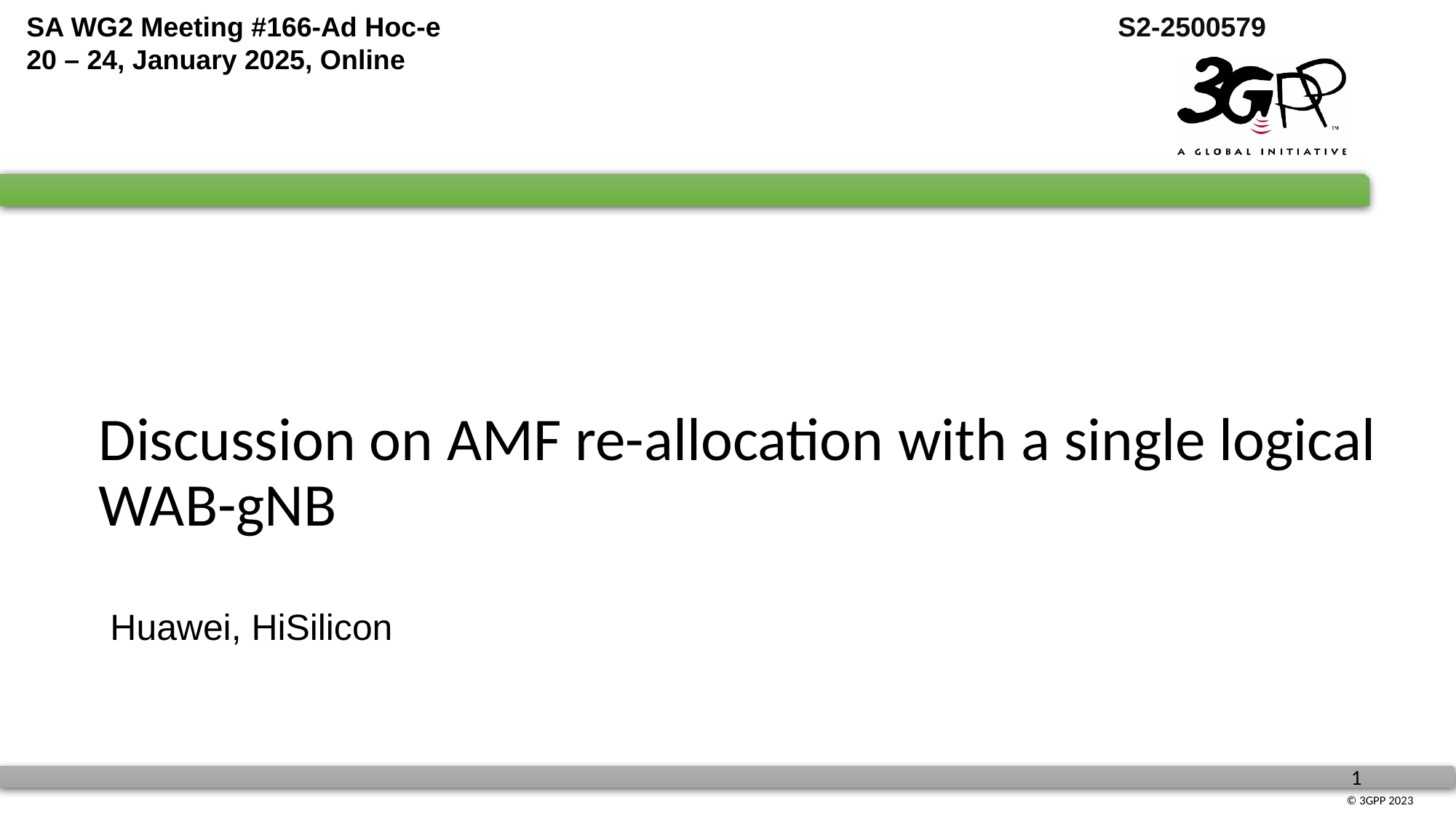

# Discussion on AMF re-allocation with a single logical WAB-gNB

Huawei, HiSilicon